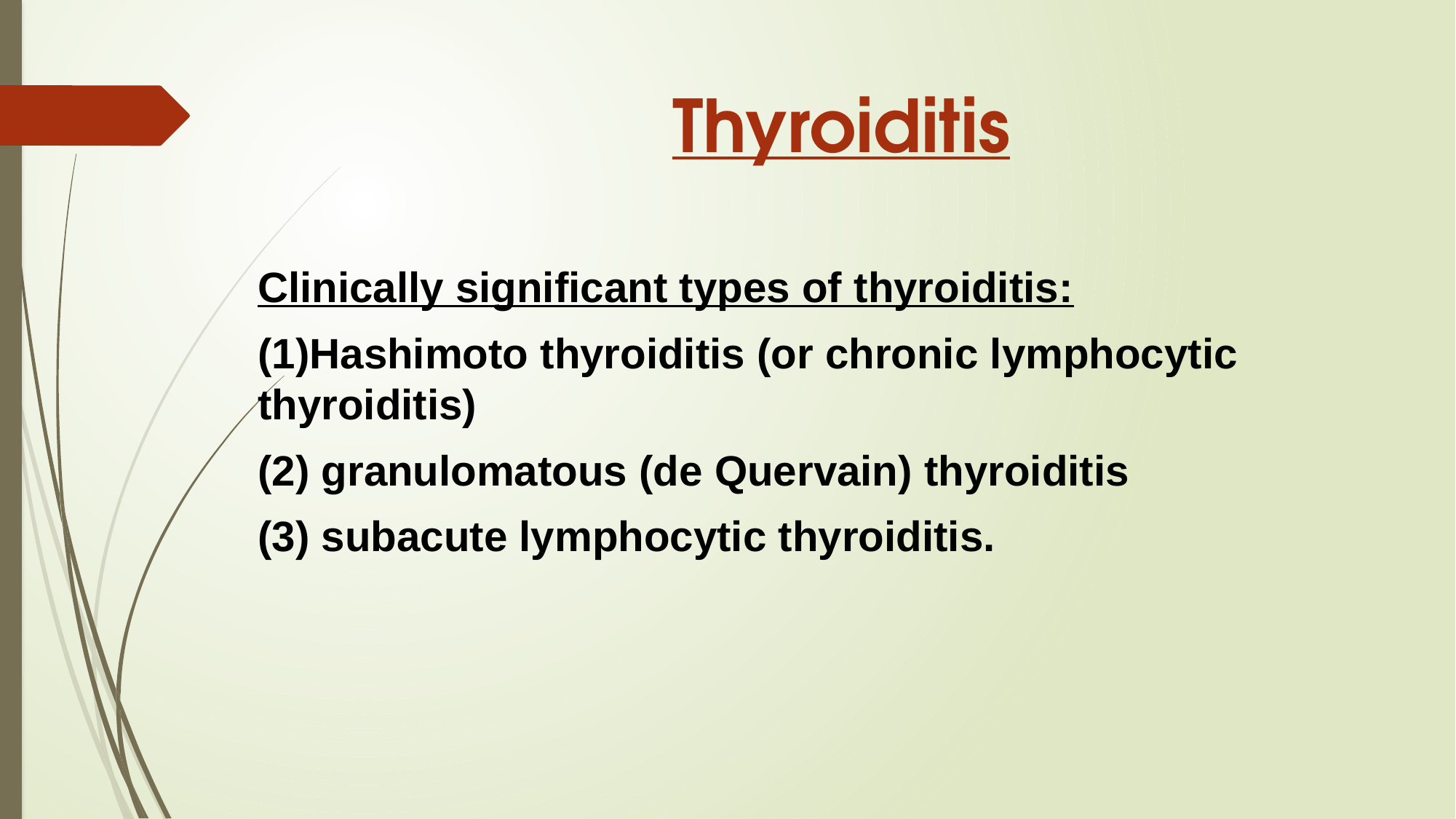

# Thyroiditis
Clinically significant types of thyroiditis:
(1)Hashimoto thyroiditis (or chronic lymphocytic thyroiditis)
(2) granulomatous (de Quervain) thyroiditis
(3) subacute lymphocytic thyroiditis.